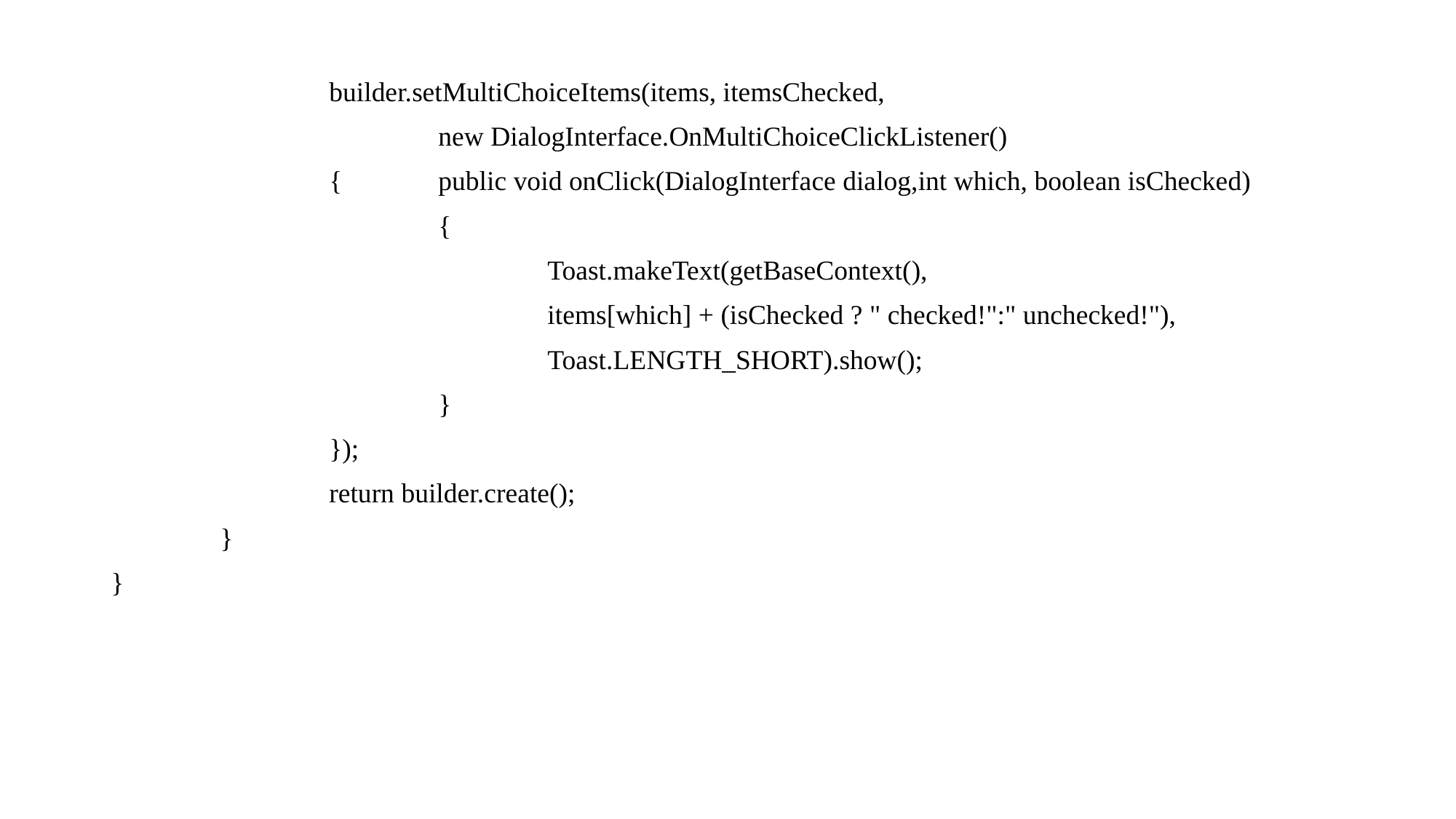

builder.setMultiChoiceItems(items, itemsChecked,
			new DialogInterface.OnMultiChoiceClickListener()
		{	public void onClick(DialogInterface dialog,int which, boolean isChecked)
			{
				Toast.makeText(getBaseContext(),
				items[which] + (isChecked ? " checked!":" unchecked!"),
				Toast.LENGTH_SHORT).show();
			}
		});
		return builder.create();
	}
}